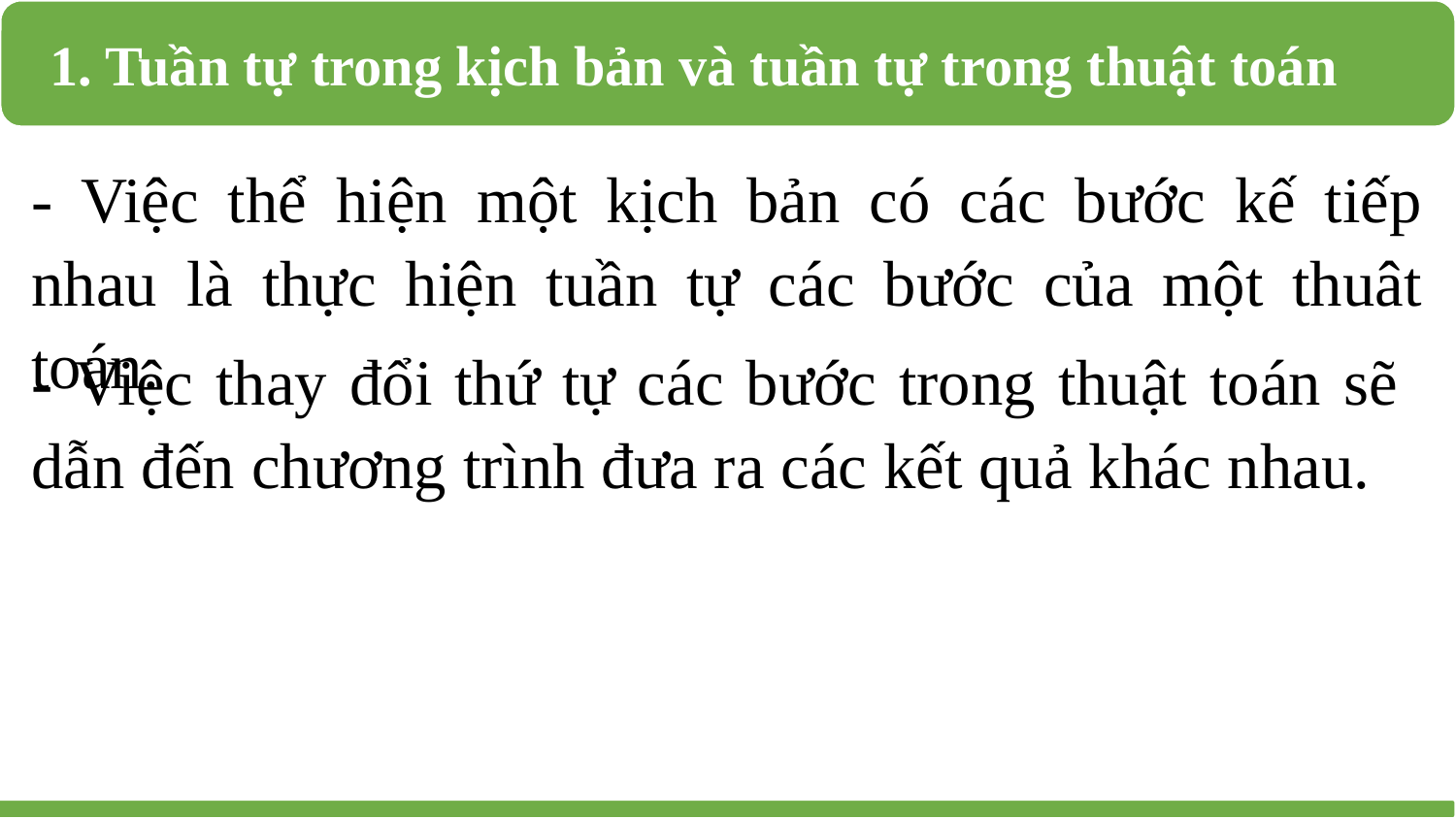

1. Tuần tự trong kịch bản và tuần tự trong thuật toán
- Việc thể hiện một kịch bản có các bước kế tiếp nhau là thực hiện tuần tự các bước của một thuât toán.
- Việc thay đổi thứ tự các bước trong thuật toán sẽ dẫn đến chương trình đưa ra các kết quả khác nhau.